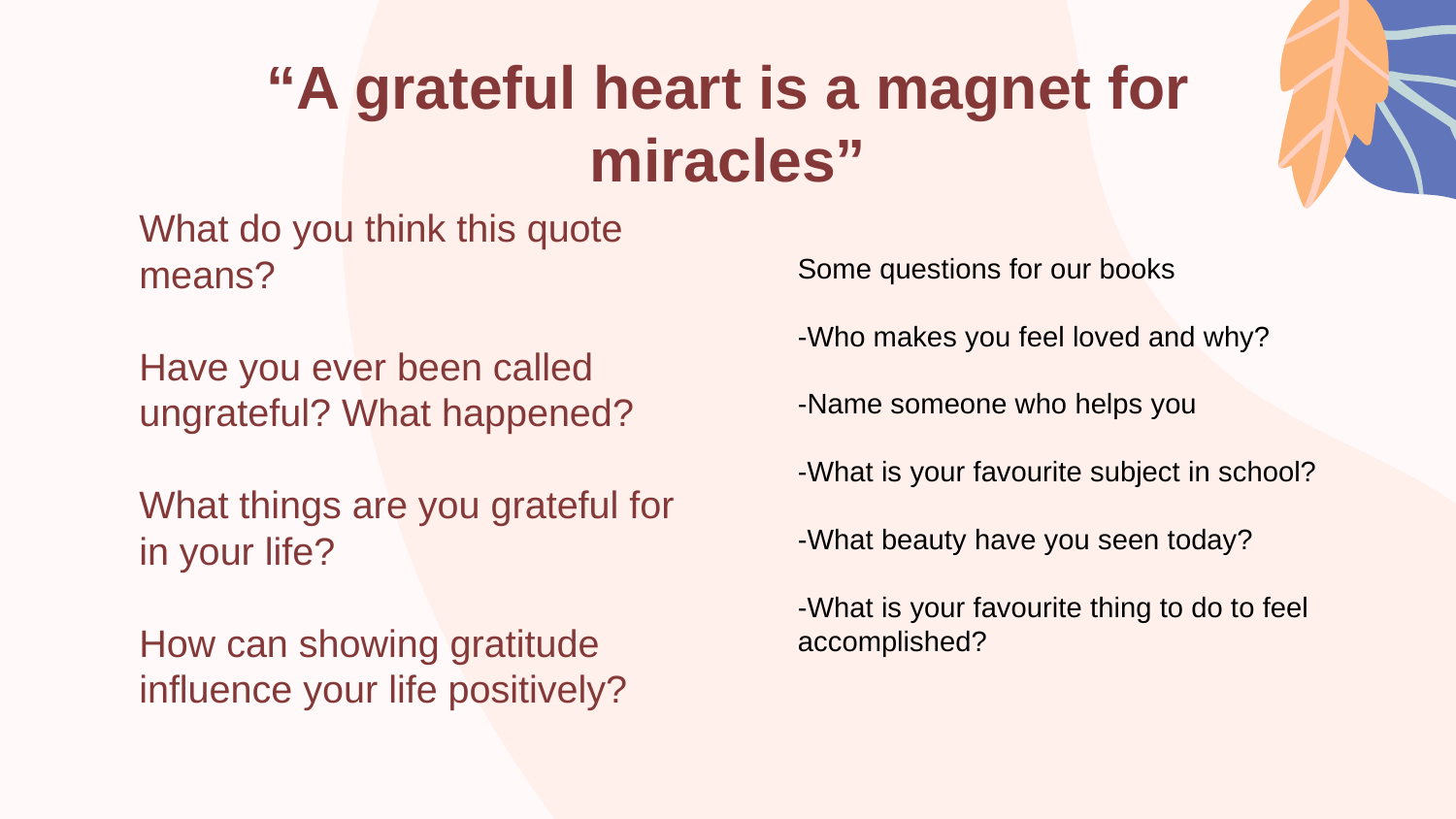

# “A grateful heart is a magnet for miracles”
What do you think this quote means?

Have you ever been called ungrateful? What happened?

What things are you grateful for in your life?

How can showing gratitude influence your life positively?

Some questions for our books

-Who makes you feel loved and why?

-Name someone who helps you

-What is your favourite subject in school?

-What beauty have you seen today?

-What is your favourite thing to do to feel accomplished?